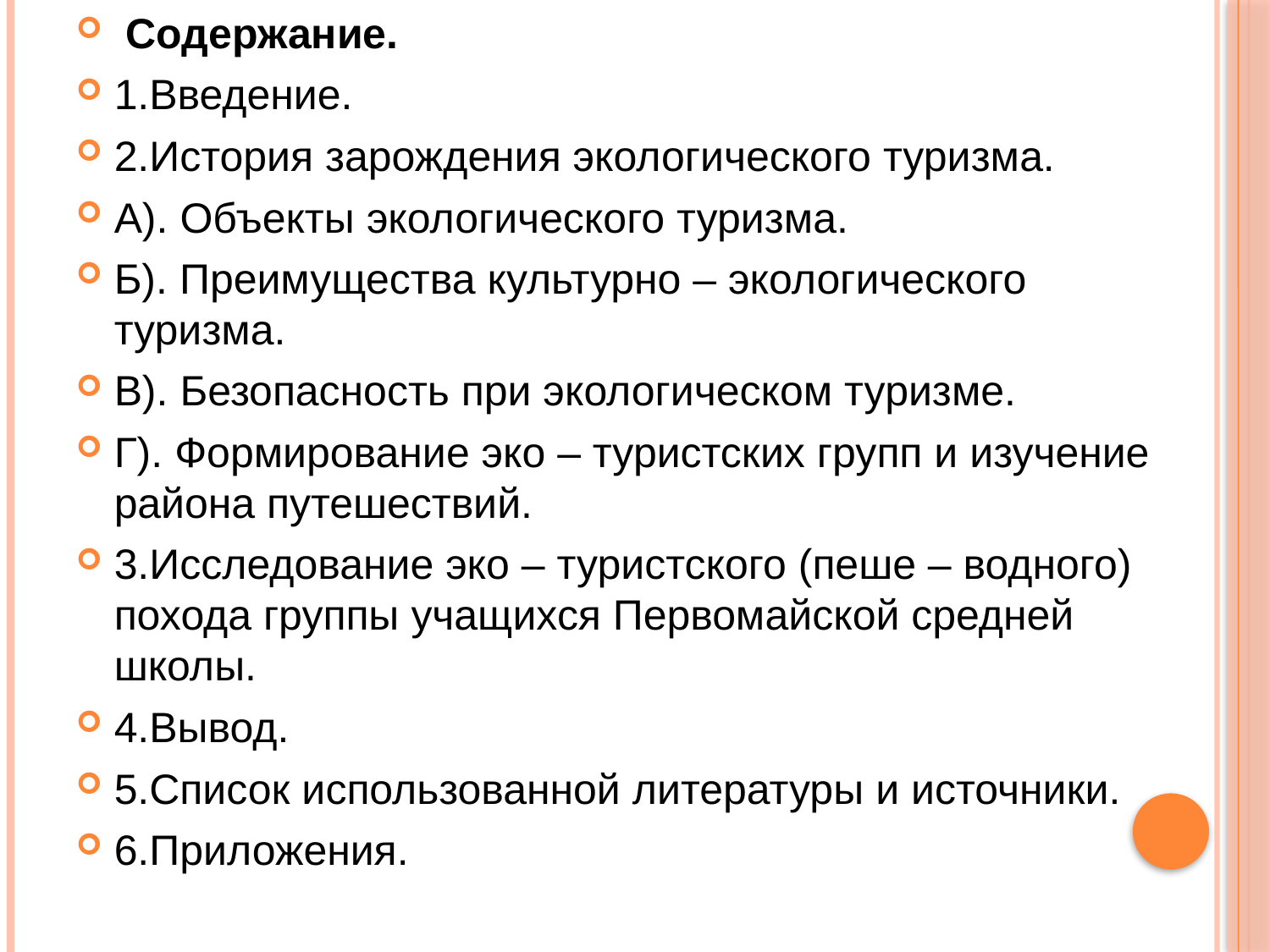

Содержание.
1.Введение.
2.История зарождения экологического туризма.
А). Объекты экологического туризма.
Б). Преимущества культурно – экологического туризма.
В). Безопасность при экологическом туризме.
Г). Формирование эко – туристских групп и изучение района путешествий.
3.Исследование эко – туристского (пеше – водного) похода группы учащихся Первомайской средней школы.
4.Вывод.
5.Список использованной литературы и источники.
6.Приложения.